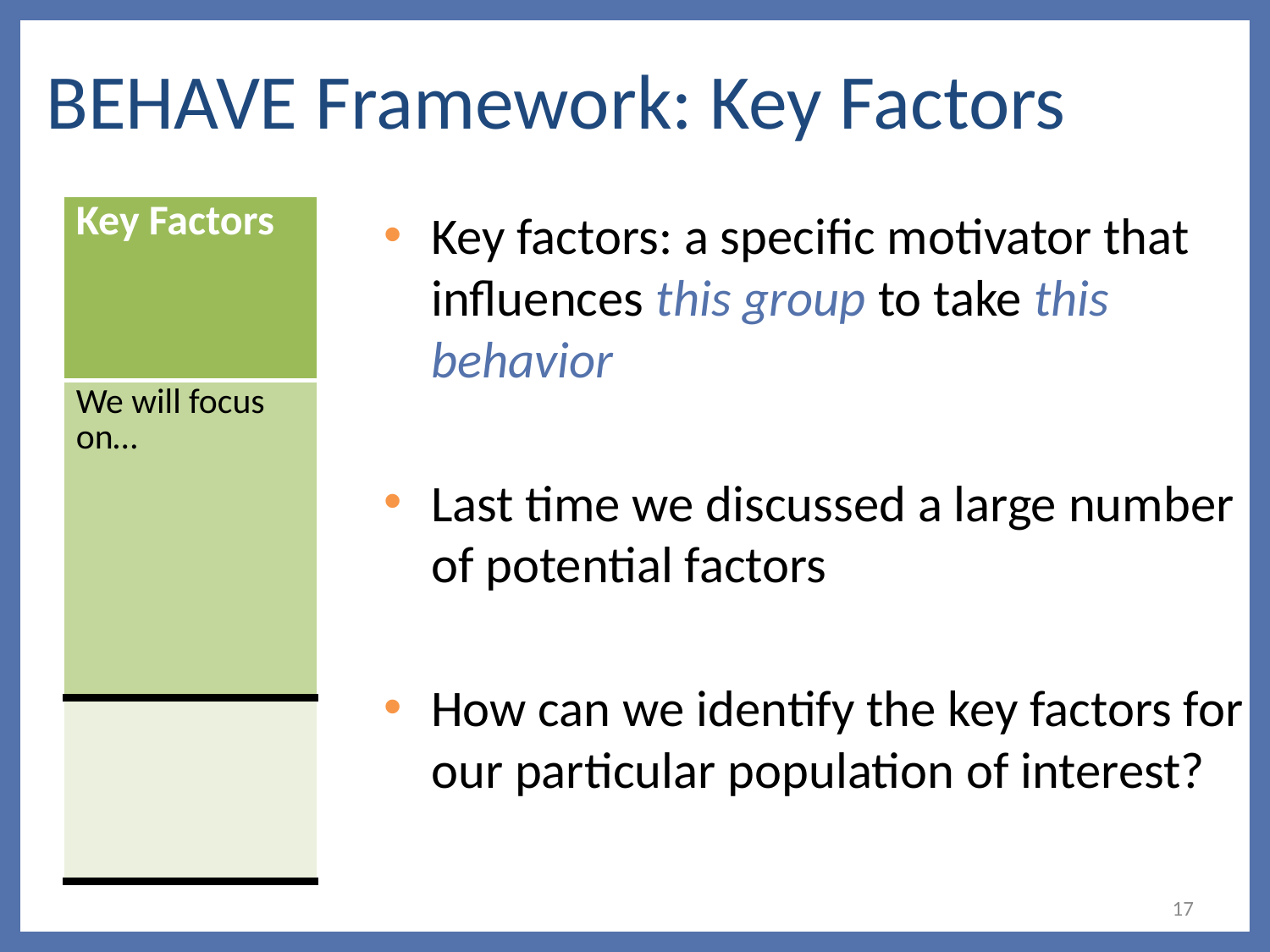

# BEHAVE Framework: Key Factors
| Key Factors |
| --- |
| We will focus on… |
|  |
Key factors: a specific motivator that influences this group to take this behavior

Last time we discussed a large number of potential factors

How can we identify the key factors for our particular population of interest?
17